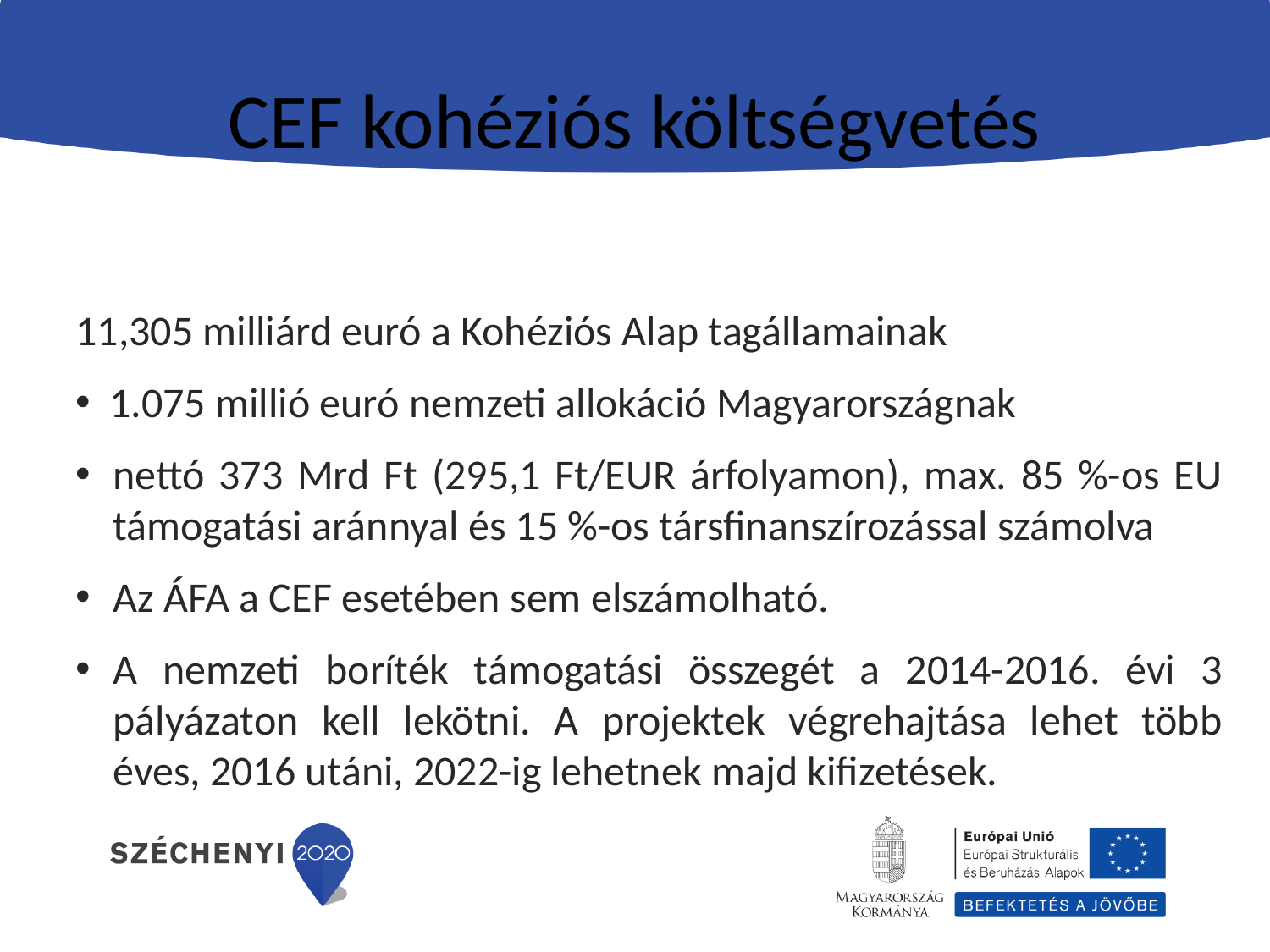

# CEF kohéziós költségvetés

11,305 milliárd euró a Kohéziós Alap tagállamainak
  1.075 millió euró nemzeti allokáció Magyarországnak
nettó 373 Mrd Ft (295,1 Ft/EUR árfolyamon), max. 85 %-os EU támogatási aránnyal és 15 %-os társfinanszírozással számolva
Az ÁFA a CEF esetében sem elszámolható.
A nemzeti boríték támogatási összegét a 2014-2016. évi 3 pályázaton kell lekötni. A projektek végrehajtása lehet több éves, 2016 utáni, 2022-ig lehetnek majd kifizetések.